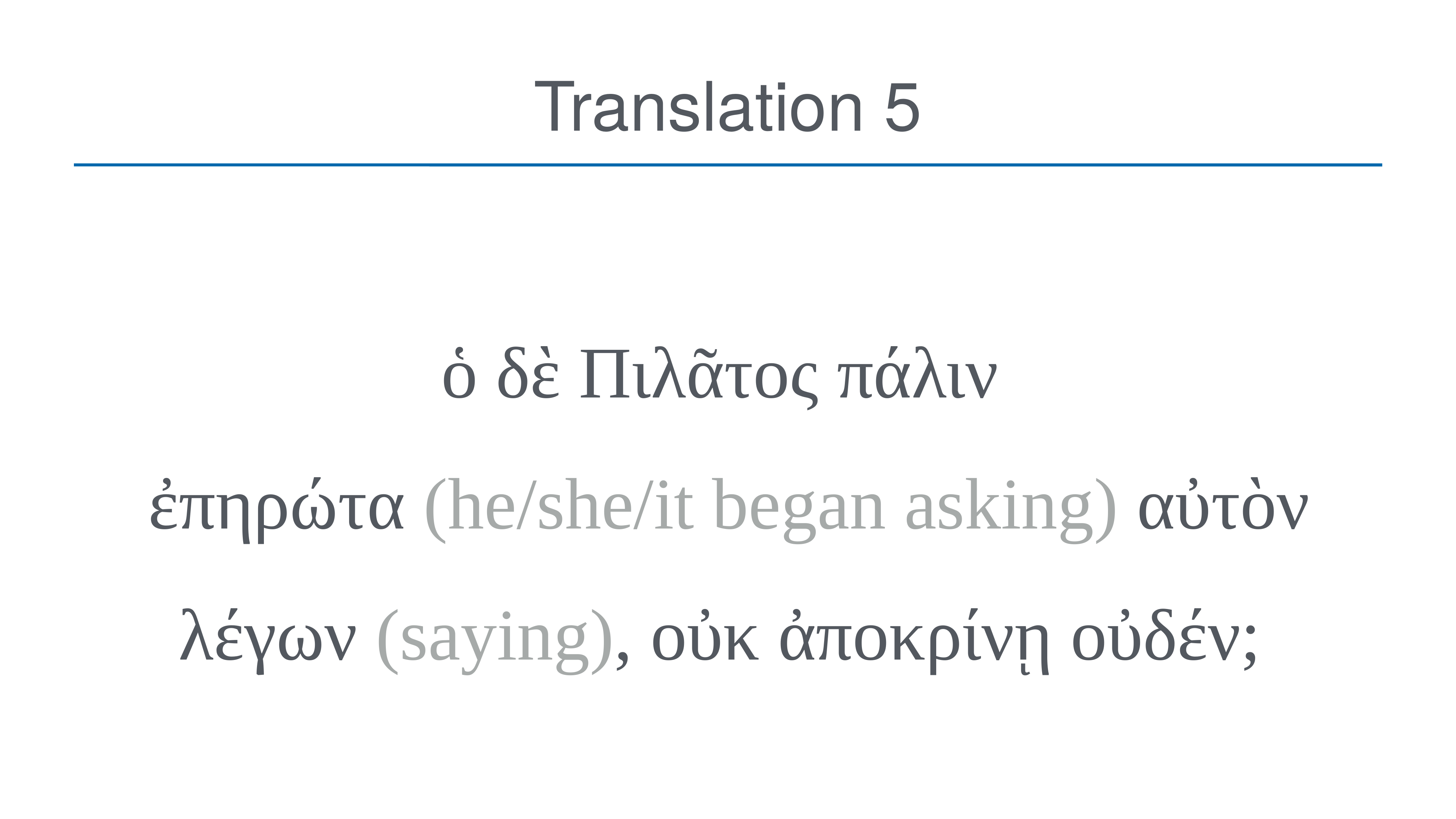

# Translation 5
ὁ δὲ Πιλᾶτος πάλιν
ἐπηρώτα (he/she/it began asking) αὐτὸν λέγων (saying), οὐκ ἀποκρίνῃ οὐδέν;